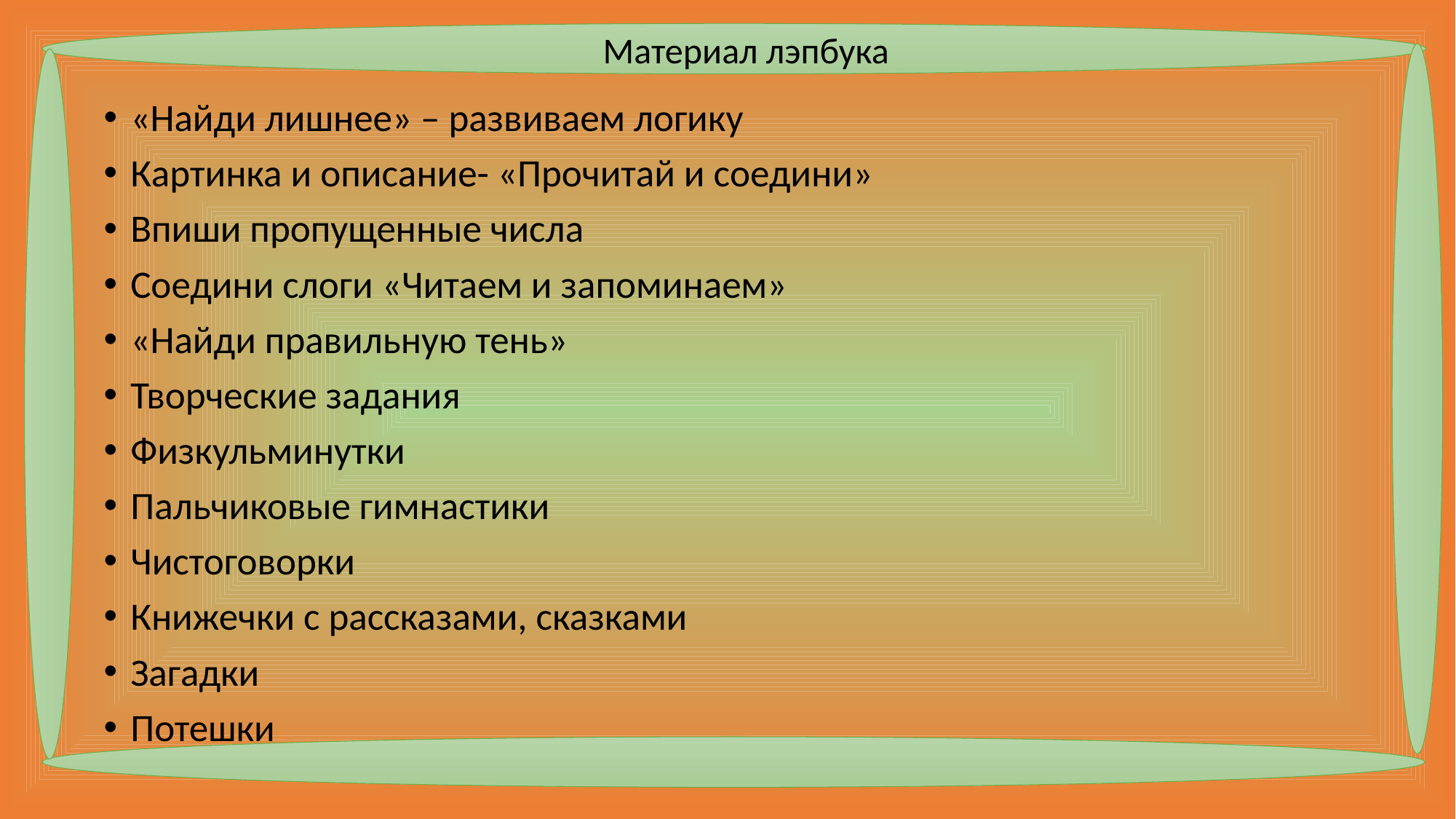

Материал лэпбука

«Найди лишнее» – развиваем логику
Картинка и описание- «Прочитай и соедини»
Впиши пропущенные числа
Соедини слоги «Читаем и запоминаем»
«Найди правильную тень»
Творческие задания
Физкульминутки
Пальчиковые гимнастики
Чистоговорки
Книжечки с рассказами, сказками
Загадки
Потешки